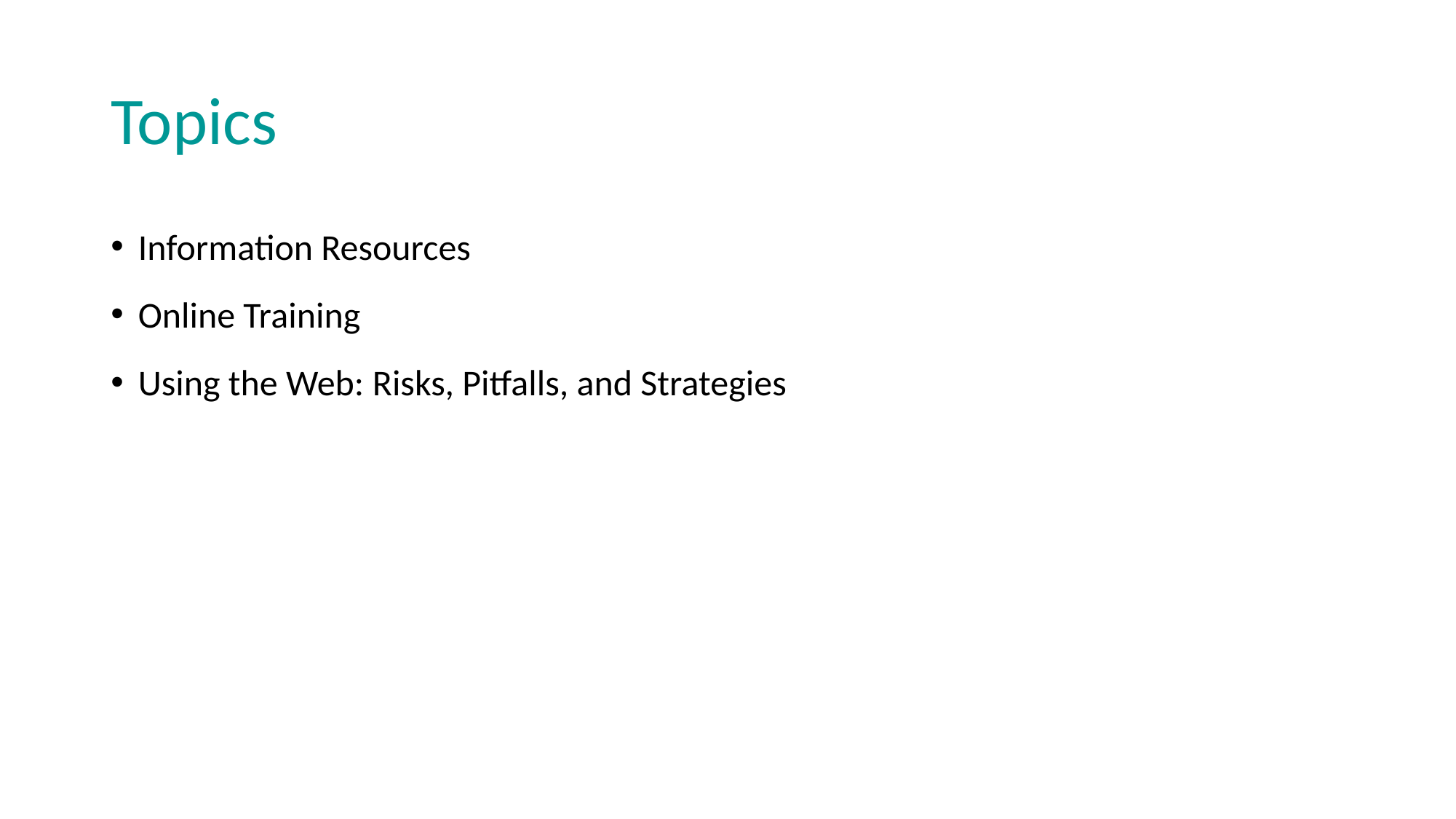

# Topics
Information Resources
Online Training
Using the Web: Risks, Pitfalls, and Strategies